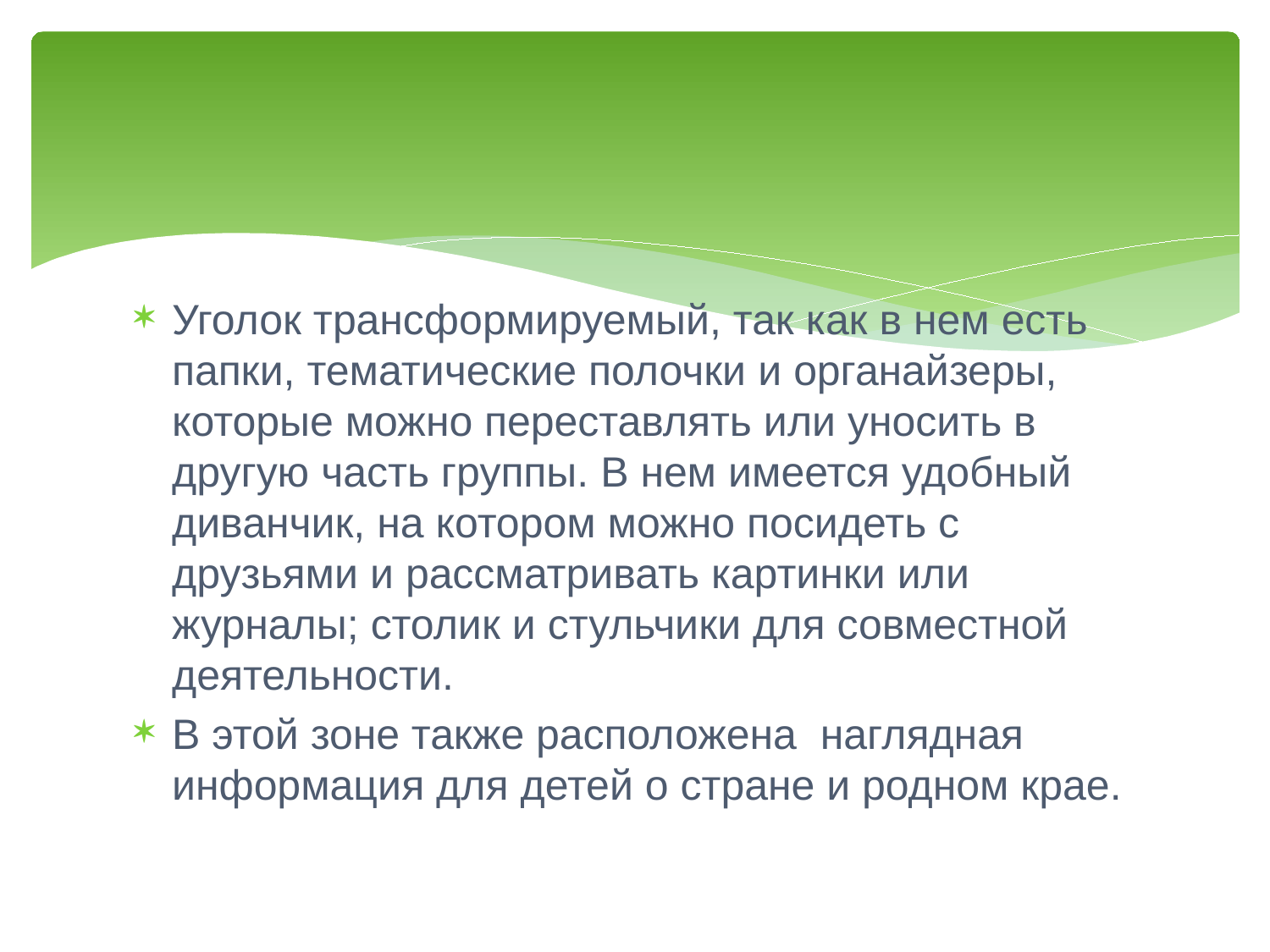

Уголок трансформируемый, так как в нем есть папки, тематические полочки и органайзеры, которые можно переставлять или уносить в другую часть группы. В нем имеется удобный диванчик, на котором можно посидеть с друзьями и рассматривать картинки или журналы; столик и стульчики для совместной деятельности.
В этой зоне также расположена  наглядная информация для детей о стране и родном крае.